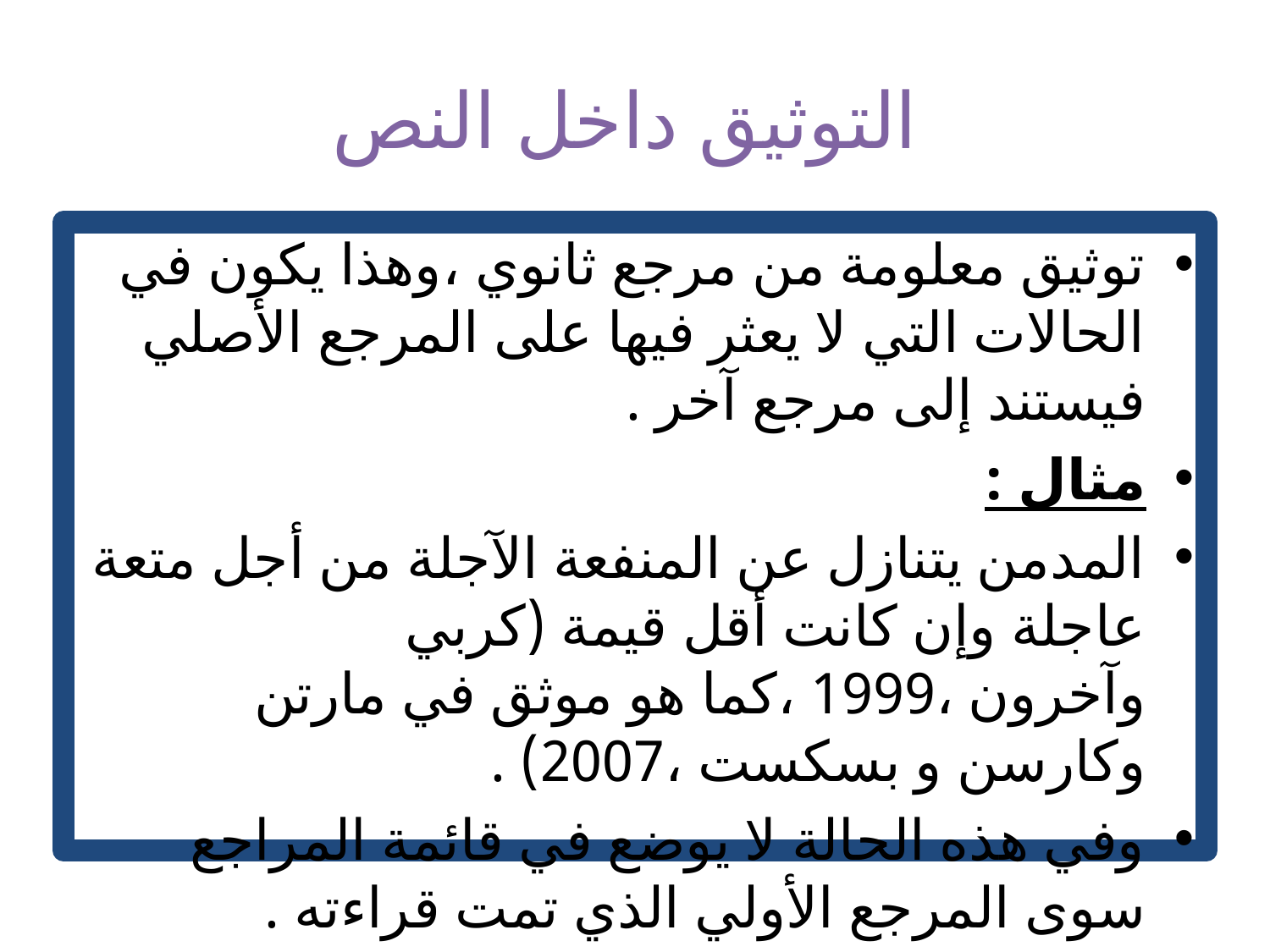

# التوثيق داخل النص
توثيق معلومة من مرجع ثانوي ،وهذا يكون في الحالات التي لا يعثر فيها على المرجع الأصلي فيستند إلى مرجع آخر .
مثال :
المدمن يتنازل عن المنفعة الآجلة من أجل متعة عاجلة وإن كانت أقل قيمة (كربي وآخرون ،1999 ،كما هو موثق في مارتن وكارسن و بسكست ،2007) .
وفي هذه الحالة لا يوضع في قائمة المراجع سوى المرجع الأولي الذي تمت قراءته .